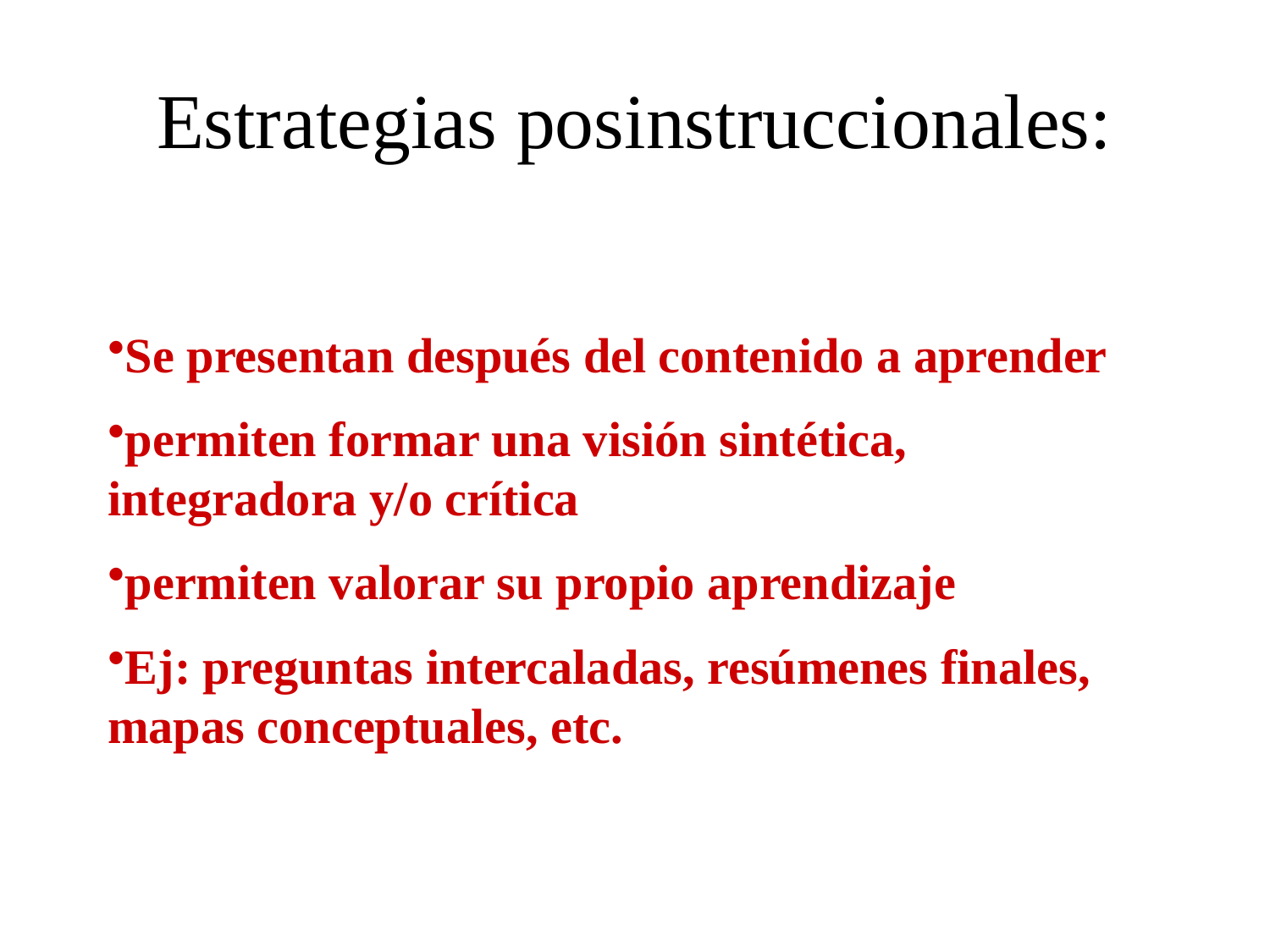

# Estrategias posinstruccionales:
Se presentan después del contenido a aprender
permiten formar una visión sintética, integradora y/o crítica
permiten valorar su propio aprendizaje
Ej: preguntas intercaladas, resúmenes finales, mapas conceptuales, etc.